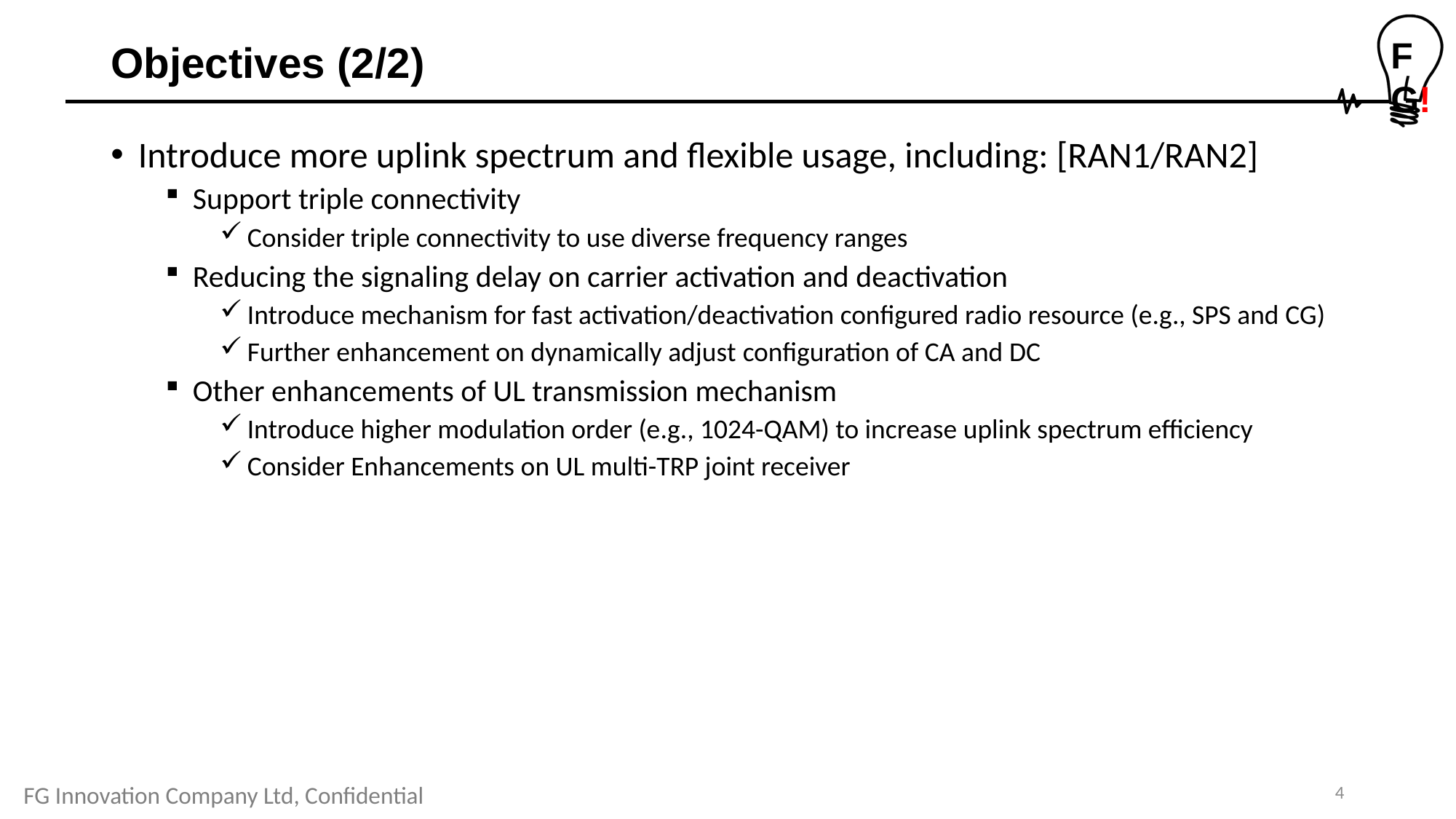

# Objectives (2/2)
Introduce more uplink spectrum and flexible usage, including: [RAN1/RAN2]
Support triple connectivity
Consider triple connectivity to use diverse frequency ranges
Reducing the signaling delay on carrier activation and deactivation
Introduce mechanism for fast activation/deactivation configured radio resource (e.g., SPS and CG)
Further enhancement on dynamically adjust configuration of CA and DC
Other enhancements of UL transmission mechanism
Introduce higher modulation order (e.g., 1024-QAM) to increase uplink spectrum efficiency
Consider Enhancements on UL multi-TRP joint receiver

4